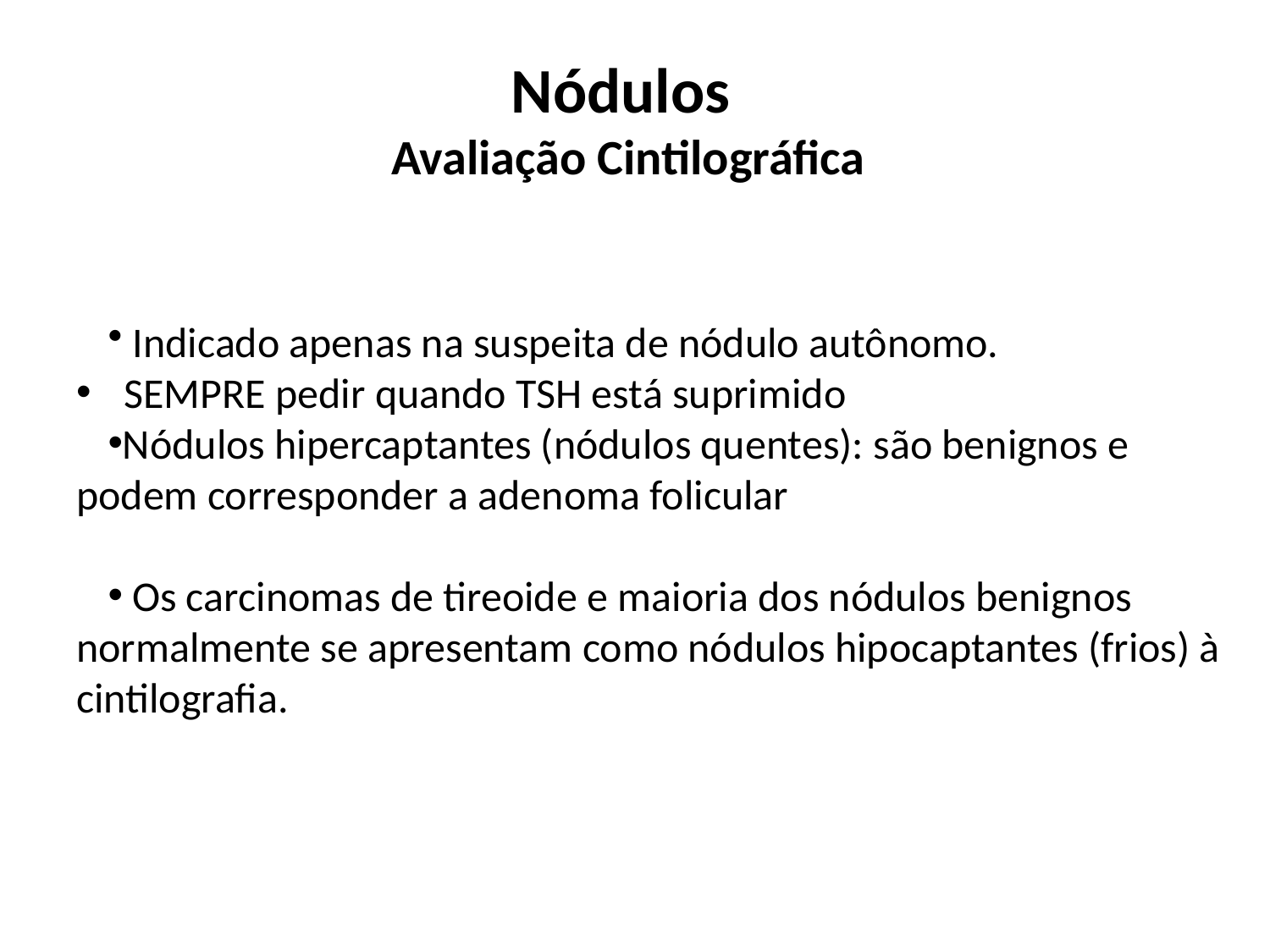

Nódulos
Avaliação Cintilográfica
 Indicado apenas na suspeita de nódulo autônomo.
SEMPRE pedir quando TSH está suprimido
Nódulos hipercaptantes (nódulos quentes): são benignos e 	 podem corresponder a adenoma folicular

 Os carcinomas de tireoide e maioria dos nódulos benignos normalmente se apresentam como nódulos hipocaptantes (frios) à cintilografia.